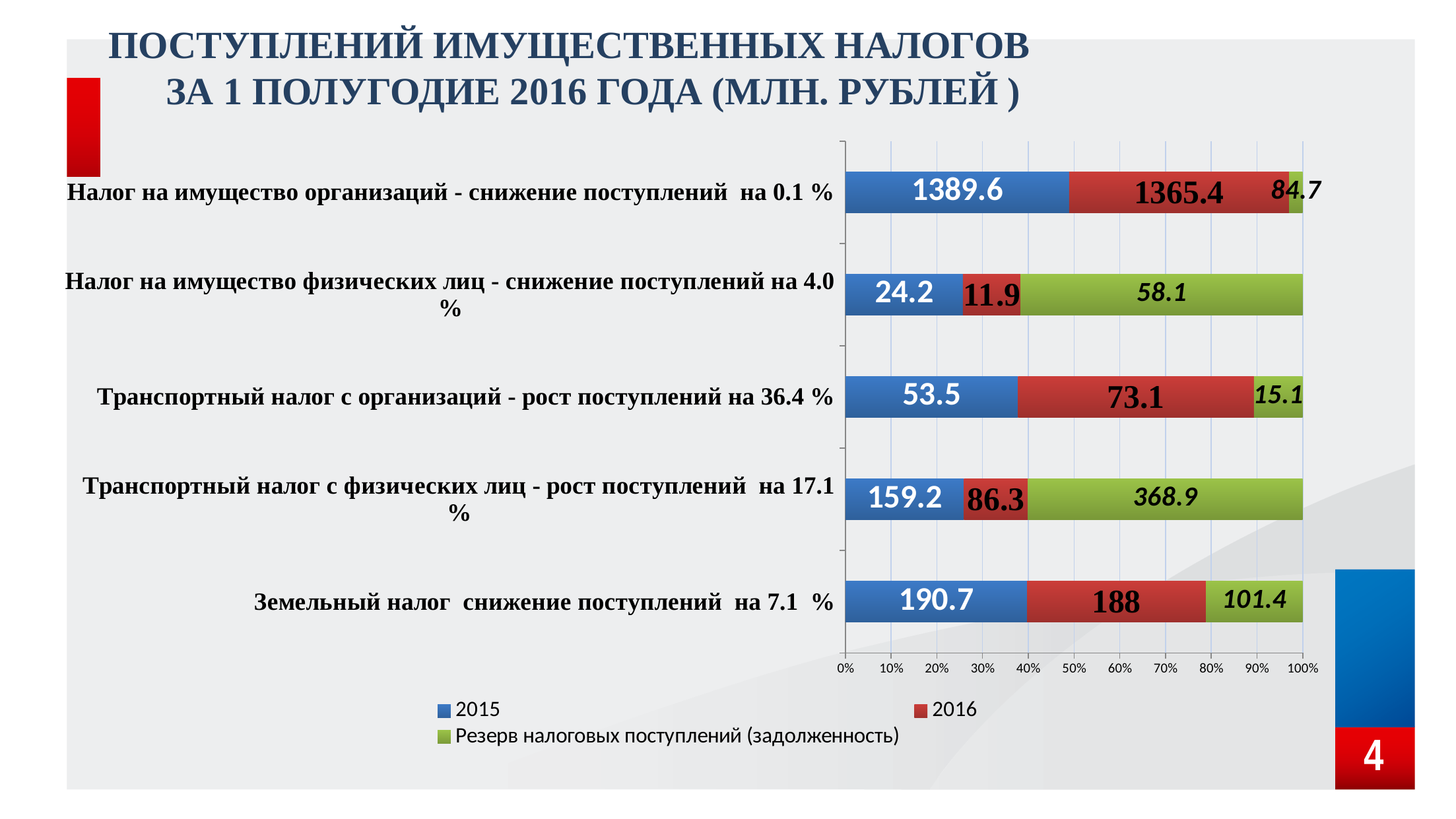

Поступлений имущественных налогов                                  за 1 полугодие 2016 года (млн. рублей )

### Chart

| Category | 2015 | 2016 | Резерв налоговых поступлений (задолженность) |
|---|---|---|---|
| Земельный налог  снижение поступлений  на 7.1  % | 190.7 | 188.0 | 101.4 |
| Транспортный налог с физических лиц - рост поступлений  на 17.1 % | 159.2 | 86.3 | 368.9 |
| Транспортный налог с организаций - рост поступлений на 36.4 % | 53.5 | 73.1 | 15.1 |
| Налог на имущество физических лиц - снижение поступлений на 4.0 % | 24.2 | 11.9 | 58.1 |
| Налог на имущество организаций - снижение поступлений  на 0.1 % | 1389.6 | 1365.4 | 84.7 |
4